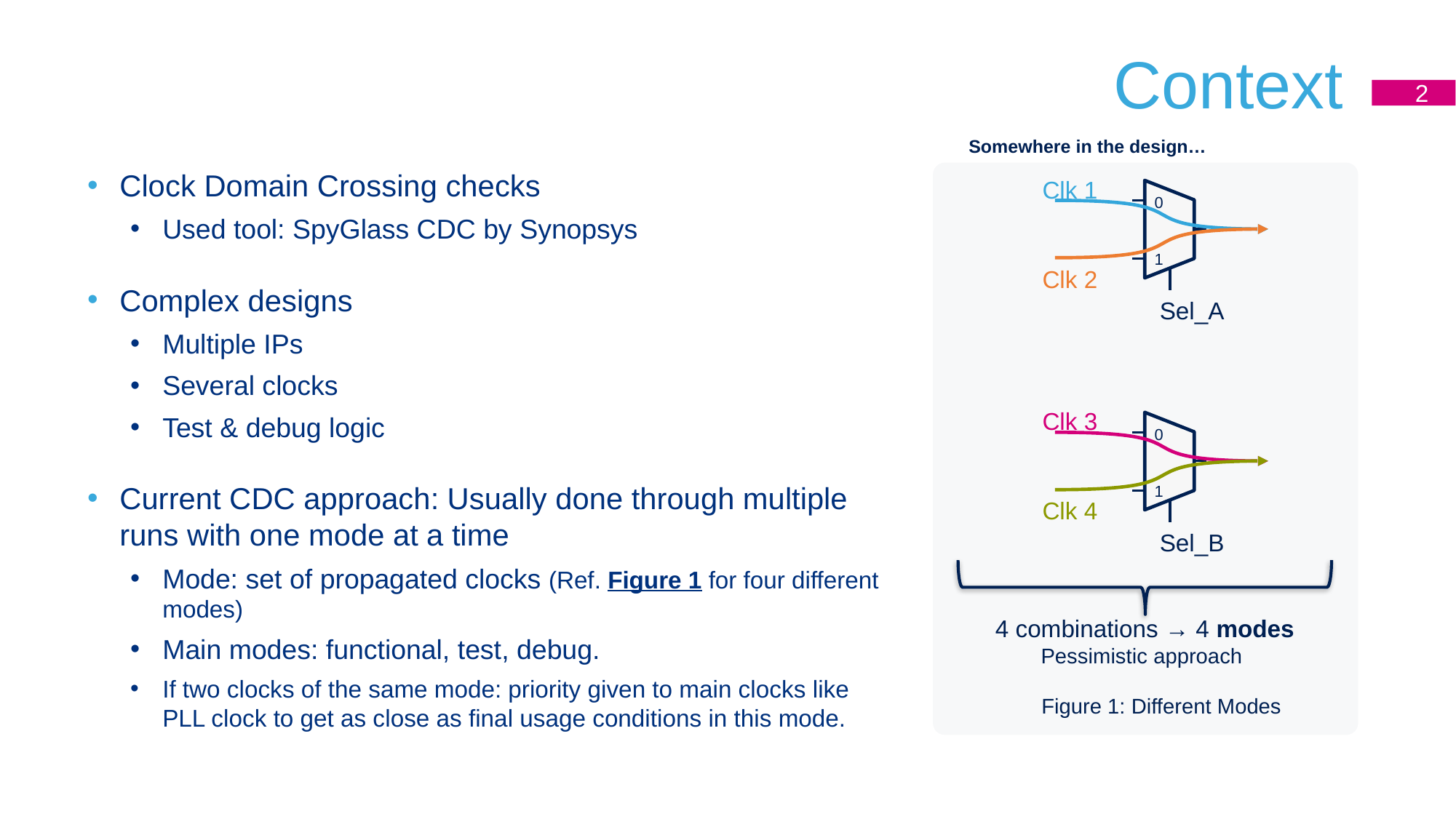

# Context
2
Somewhere in the design…
Clock Domain Crossing checks
Used tool: SpyGlass CDC by Synopsys
Complex designs
Multiple IPs
Several clocks
Test & debug logic
Current CDC approach: Usually done through multiple runs with one mode at a time
Mode: set of propagated clocks (Ref. Figure 1 for four different modes)
Main modes: functional, test, debug.
If two clocks of the same mode: priority given to main clocks like PLL clock to get as close as final usage conditions in this mode.

Clk 1

0
1
Clk 2
Sel_A
Clk 3

0
1
Clk 4
Sel_B

4 combinations → 4 modes
Pessimistic approach
Figure 1: Different Modes